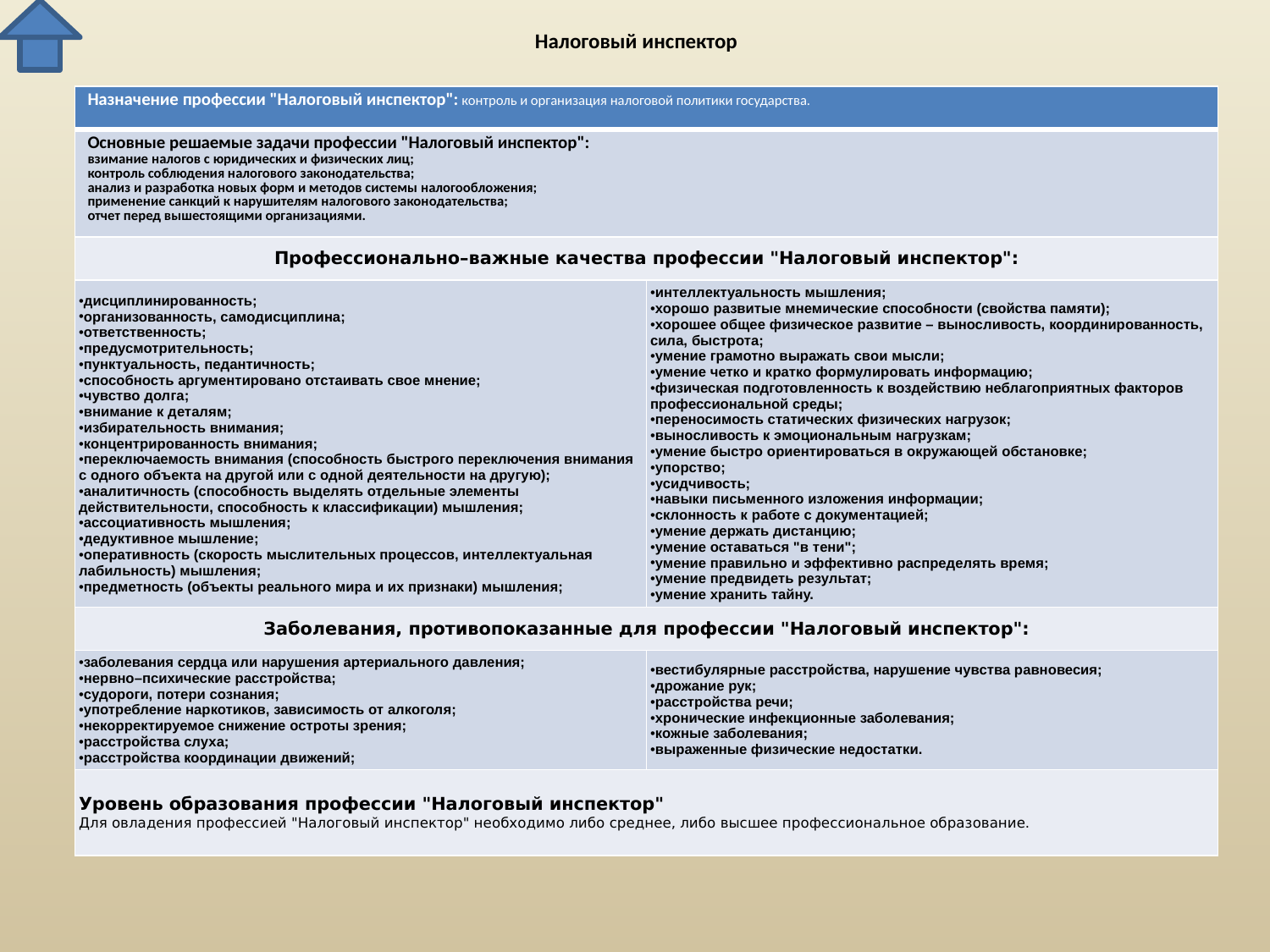

# Налоговый инспектор
| Назначение профессии "Налоговый инспектор": контроль и организация налоговой политики государства. |  |
| --- | --- |
| Основные решаемые задачи профессии "Налоговый инспектор": взимание налогов с юридических и физических лиц; контроль соблюдения налогового законодательства; анализ и разработка новых форм и методов системы налогообложения; применение санкций к нарушителям налогового законодательства; отчет перед вышестоящими организациями. |  |
| Профессионально–важные качества профессии "Налоговый инспектор": |  |
| дисциплинированность; организованность, самодисциплина; ответственность; предусмотрительность; пунктуальность, педантичность; способность аргументировано отстаивать свое мнение; чувство долга; внимание к деталям; избирательность внимания; концентрированность внимания; переключаемость внимания (способность быстрого переключения внимания с одного объекта на другой или с одной деятельности на другую); аналитичность (способность выделять отдельные элементы действительности, способность к классификации) мышления; ассоциативность мышления; дедуктивное мышление; оперативность (скорость мыслительных процессов, интеллектуальная лабильность) мышления; предметность (объекты реального мира и их признаки) мышления; | интеллектуальность мышления; хорошо развитые мнемические способности (свойства памяти); хорошее общее физическое развитие – выносливость, координированность, сила, быстрота; умение грамотно выражать свои мысли; умение четко и кратко формулировать информацию; физическая подготовленность к воздействию неблагоприятных факторов профессиональной среды; переносимость статических физических нагрузок; выносливость к эмоциональным нагрузкам; умение быстро ориентироваться в окружающей обстановке; упорство; усидчивость; навыки письменного изложения информации; склонность к работе с документацией; умение держать дистанцию; умение оставаться "в тени"; умение правильно и эффективно распределять время; умение предвидеть результат; умение хранить тайну. |
| Заболевания, противопоказанные для профессии "Налоговый инспектор": |  |
| заболевания сердца или нарушения артериального давления; нервно–психические расстройства; судороги, потери сознания; употребление наркотиков, зависимость от алкоголя; некорректируемое снижение остроты зрения; расстройства слуха; расстройства координации движений; | вестибулярные расстройства, нарушение чувства равновесия; дрожание рук; расстройства речи; хронические инфекционные заболевания; кожные заболевания; выраженные физические недостатки. |
| Уровень образования профессии "Налоговый инспектор" Для овладения профессией "Налоговый инспектор" необходимо либо среднее, либо высшее профессиональное образование. |  |